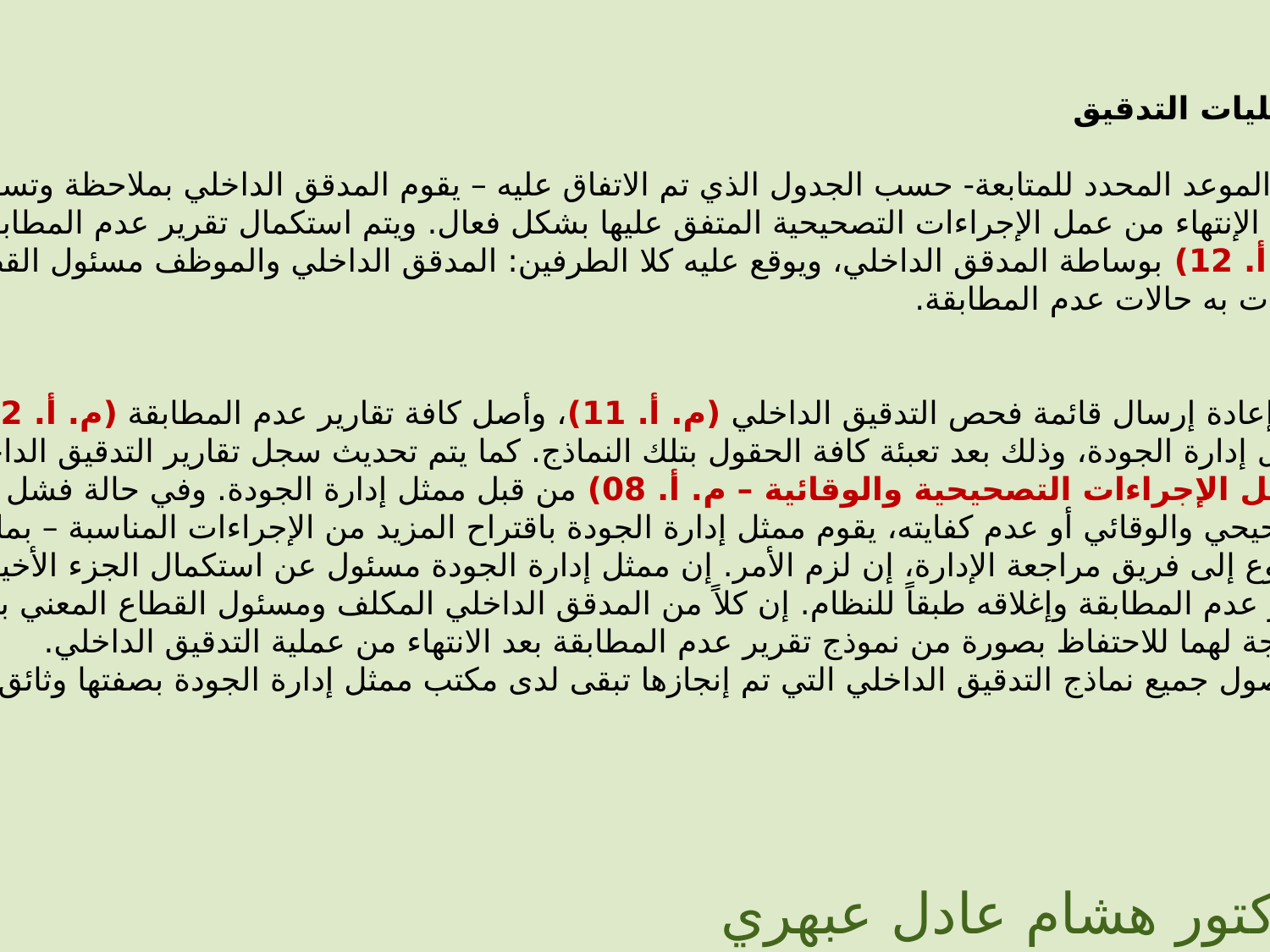

2) تابع عمليات التدقيق

06-2) في الموعد المحدد للمتابعة- حسب الجدول الذي تم الاتفاق عليه – يقوم المدقق الداخلي بملاحظة وتسجيل الأدلة
         على الإنتهاء من عمل الإجراءات التصحيحية المتفق عليها بشكل فعال. ويتم استكمال تقرير عدم المطابقة نموذج
         (م. أ. 12) بوساطة المدقق الداخلي، ويوقع عليه كلا الطرفين: المدقق الداخلي والموظف مسئول القطاع الذي
         رصدت به حالات عدم المطابقة.

07-2) يتم إعادة إرسال قائمة فحص التدقيق الداخلي (م. أ. 11)، وأصل كافة تقارير عدم المطابقة (م. أ. 12) إلى مكتب
         ممثل إدارة الجودة، وذلك بعد تعبئة كافة الحقول بتلك النماذج. كما يتم تحديث سجل تقارير التدقيق الداخلي
        (سجل الإجراءات التصحيحية والوقائية – م. أ. 08) من قبل ممثل إدارة الجودة. وفي حالة فشل الإجراء
        التصحيحي والوقائي أو عدم كفايته، يقوم ممثل إدارة الجودة باقتراح المزيد من الإجراءات المناسبة – بما في ذلك
        الرجوع إلى فريق مراجعة الإدارة، إن لزم الأمر. إن ممثل إدارة الجودة مسئول عن استكمال الجزء الأخير من
        تقرير عدم المطابقة وإغلاقه طبقاً للنظام. إن كلاً من المدقق الداخلي المكلف ومسئول القطاع المعني بالأمر
        لا حاجة لهما للاحتفاظ بصورة من نموذج تقرير عدم المطابقة بعد الانتهاء من عملية التدقيق الداخلي.
        إن أصول جميع نماذج التدقيق الداخلي التي تم إنجازها تبقى لدى مكتب ممثل إدارة الجودة بصفتها وثائق مقيدة.

08-2).

09-2).

10-2).
الدكتور هشام عادل عبهري